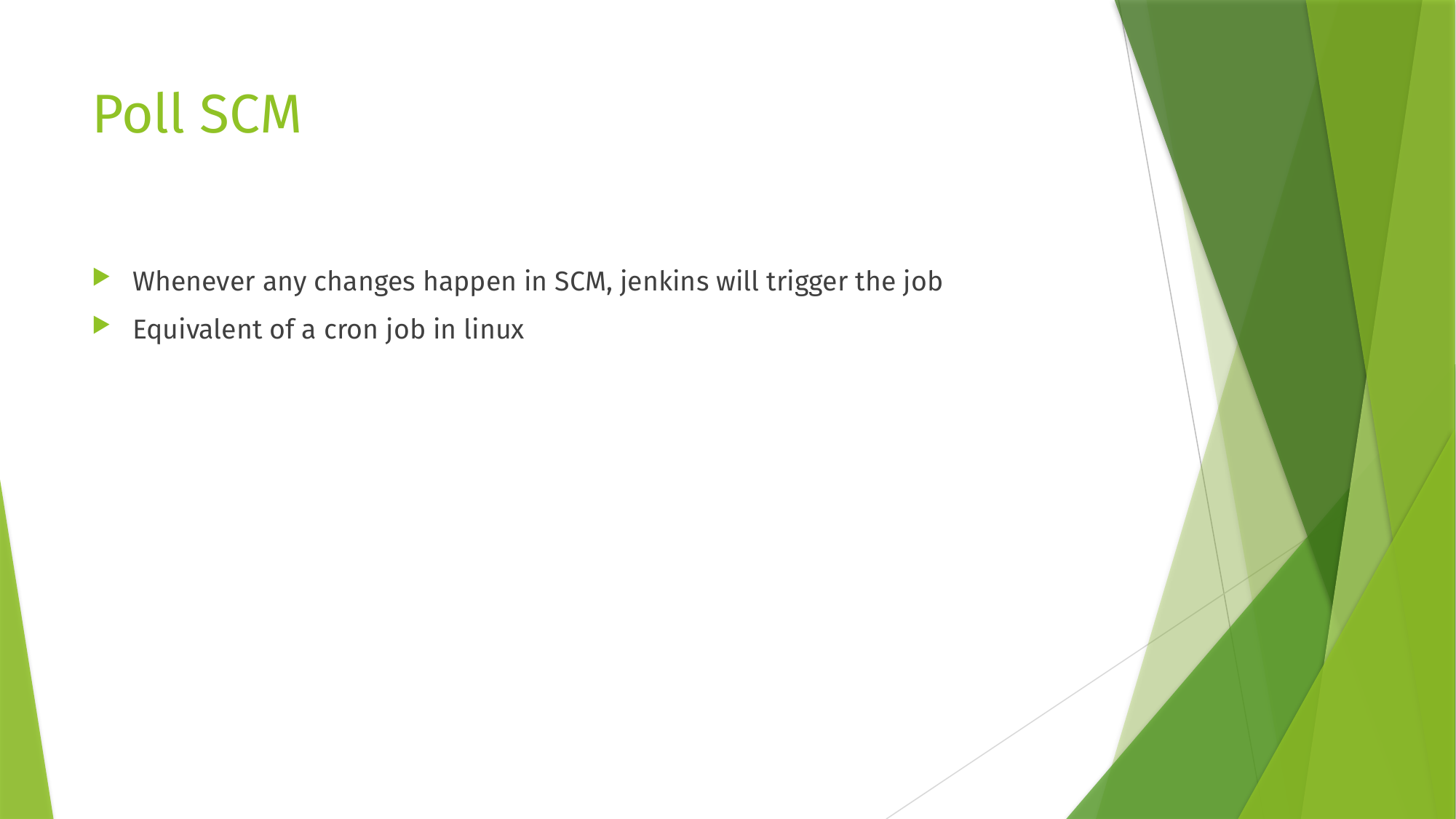

# Poll SCM
Whenever any changes happen in SCM, jenkins will trigger the job
Equivalent of a cron job in linux